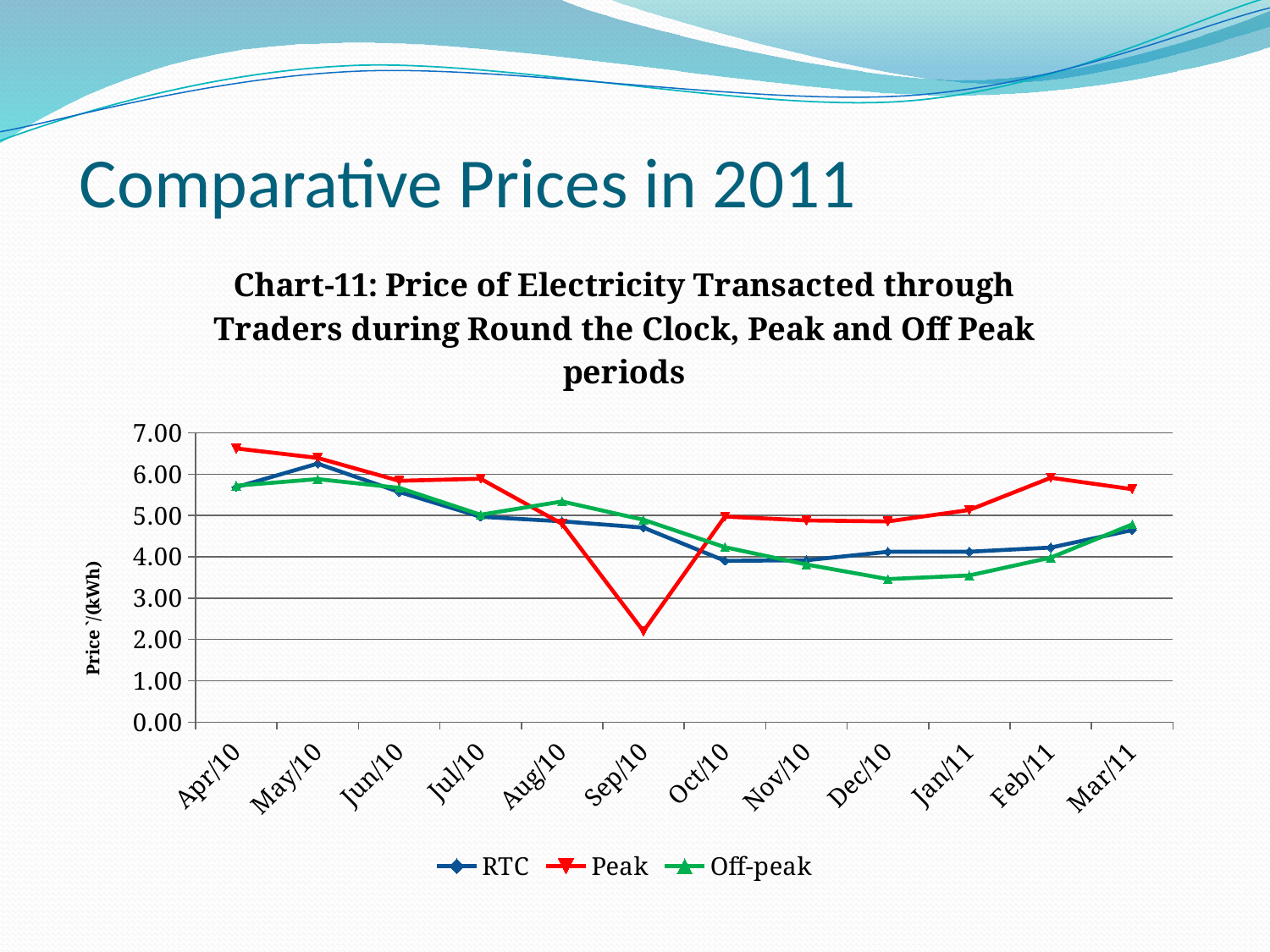

# Comparative Prices in 2011

### Chart: Chart-11: Price of Electricity Transacted through Traders during Round the Clock, Peak and Off Peak periods

| Category | RTC | Peak | Off-peak |
|---|---|---|---|
| 40269 | 5.6848605559367265 | 6.623400650126033 | 5.7221292701827755 |
| 40299 | 6.255676625820899 | 6.393198622569683 | 5.881677907275547 |
| 40330 | 5.57 | 5.84 | 5.67 |
| 40360 | 4.970000000000002 | 5.89 | 5.02 |
| 40391 | 4.8599999999999985 | 4.8 | 5.34 |
| 40422 | 4.7076395271392775 | 2.198875704485449 | 4.8974375729339235 |
| 40452 | 3.904153405896098 | 4.9741269486089355 | 4.233660224201993 |
| 40483 | 3.9184637150606307 | 4.8821200162796785 | 3.814133442699309 |
| 40513 | 4.1221764156032545 | 4.857988009207493 | 3.461245448782719 |
| 40544 | 4.1246798803782445 | 5.1340618896634425 | 3.549316657198655 |
| 40575 | 4.224799982242153 | 5.91397351838117 | 3.9823113692005836 |
| 40603 | 4.6487039266557275 | 5.6373159285693655 | 4.786135690141737 |